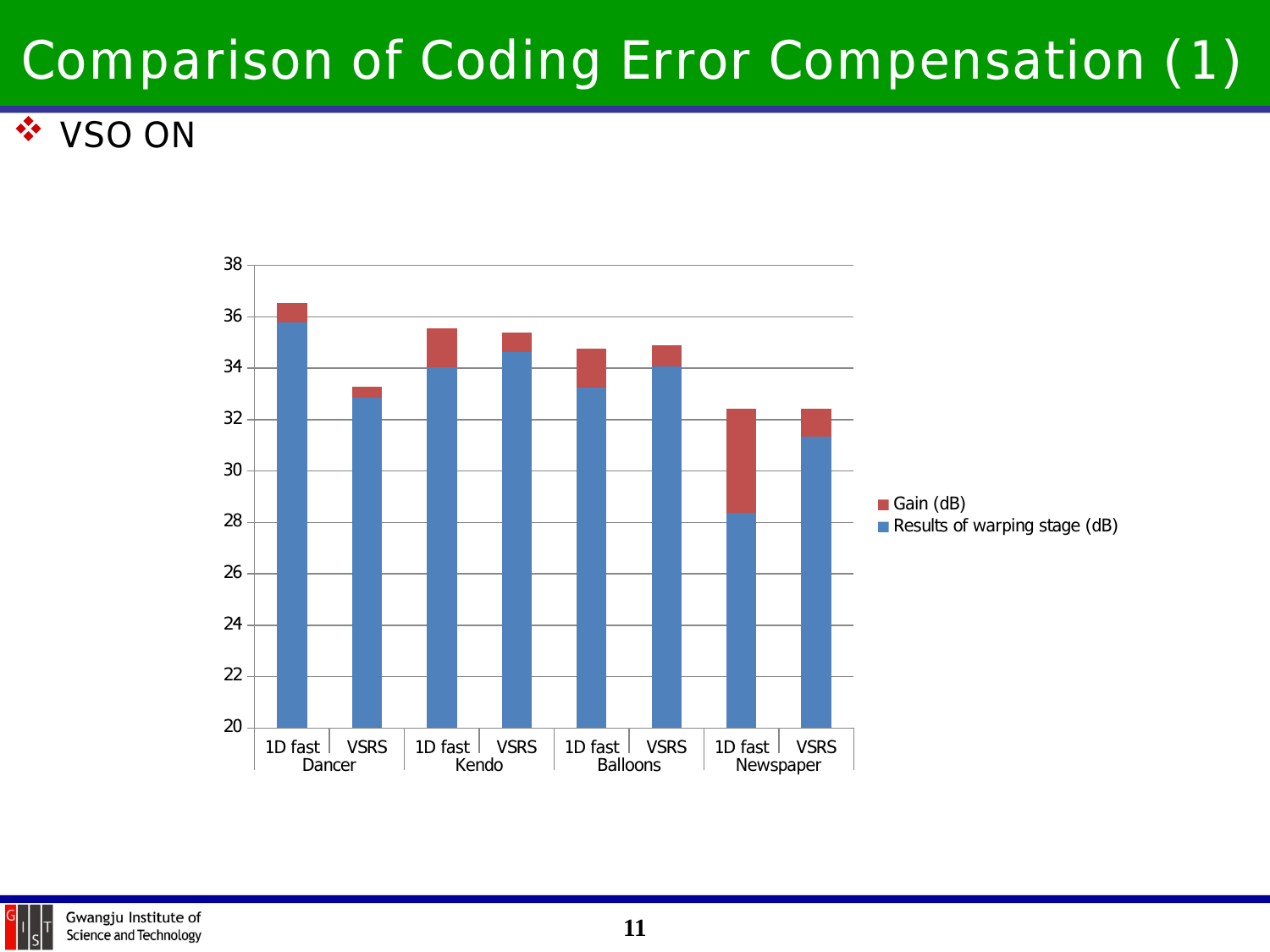

# Comparison of Coding Error Compensation (1)
VSO ON

### Chart

| Category | Results of warping stage (dB) | Gain (dB) |
|---|---|---|
| 1D fast | 35.7805 | 0.7715 |
| VSRS | 32.8516 | 0.4345 |
| 1D fast | 34.0252 | 1.5427 |
| VSRS | 34.6378 | 0.7364 |
| 1D fast | 33.2376 | 1.5261 |
| VSRS | 34.0776 | 0.809 |
| 1D fast | 28.3772 | 4.0449 |
| VSRS | 31.3274 | 1.0824 |
11